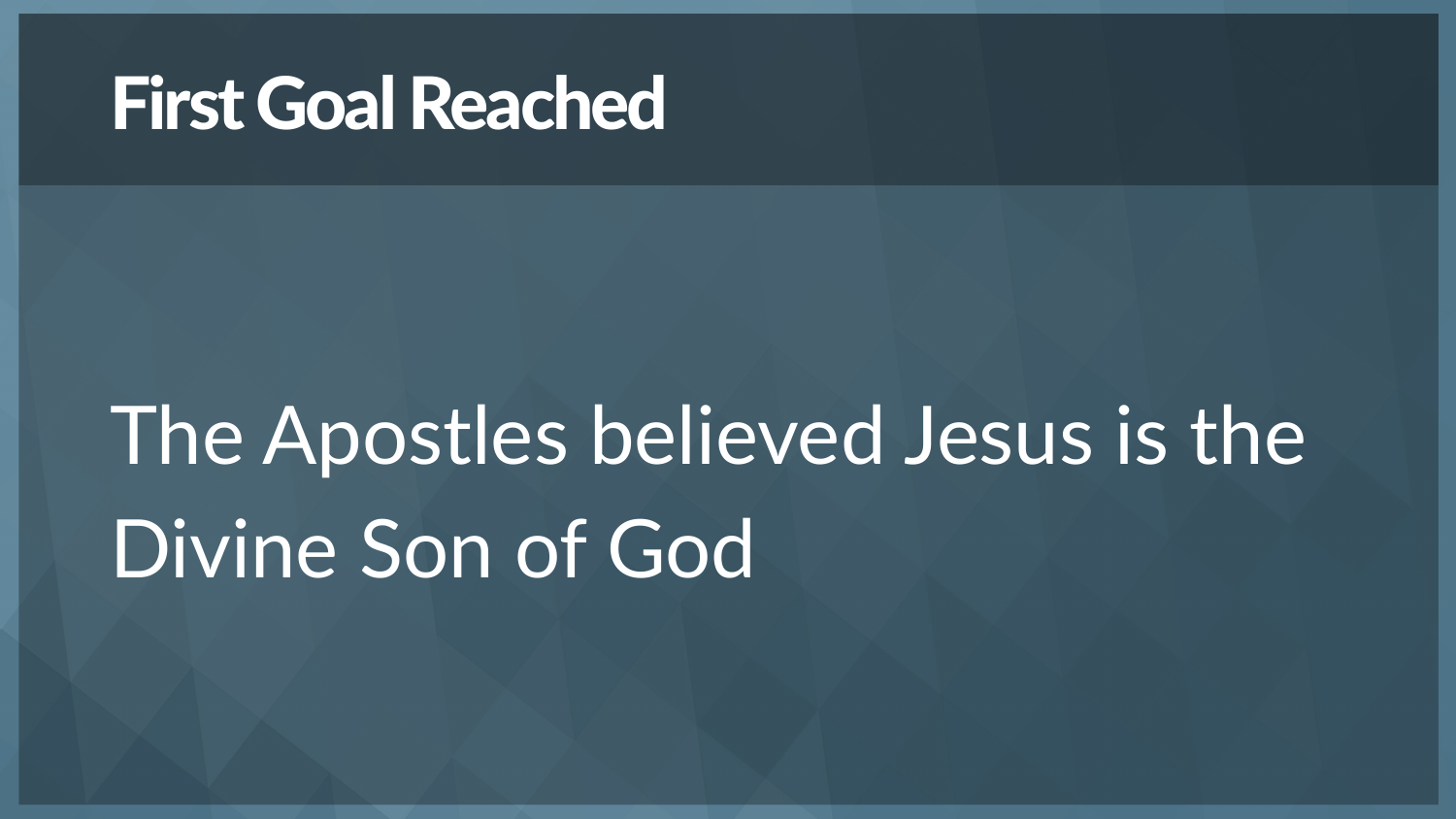

# First Goal Reached
The Apostles believed Jesus is the
Divine Son of God